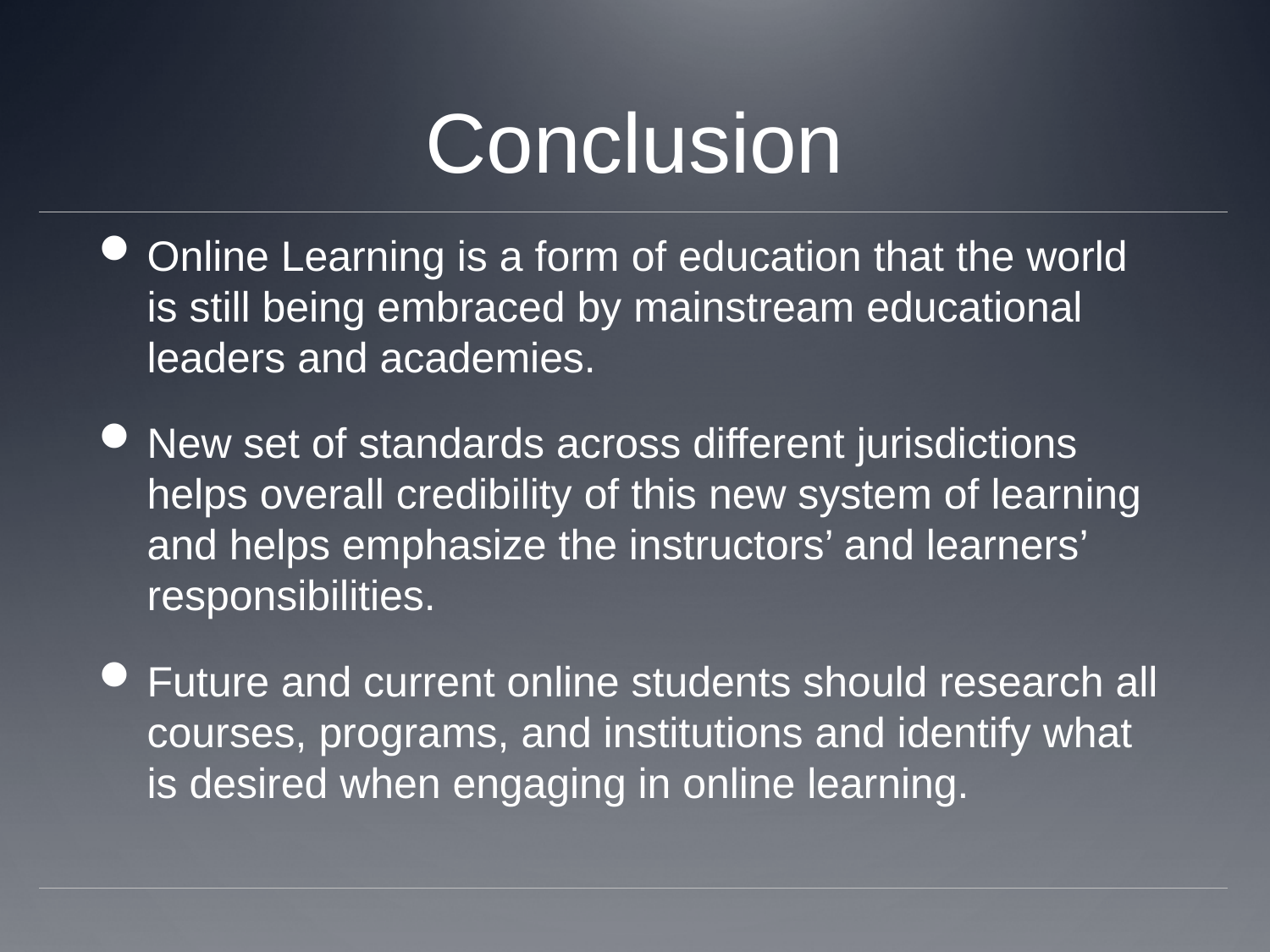

# Conclusion
Online Learning is a form of education that the world is still being embraced by mainstream educational leaders and academies.
New set of standards across different jurisdictions helps overall credibility of this new system of learning and helps emphasize the instructors’ and learners’ responsibilities.
Future and current online students should research all courses, programs, and institutions and identify what is desired when engaging in online learning.